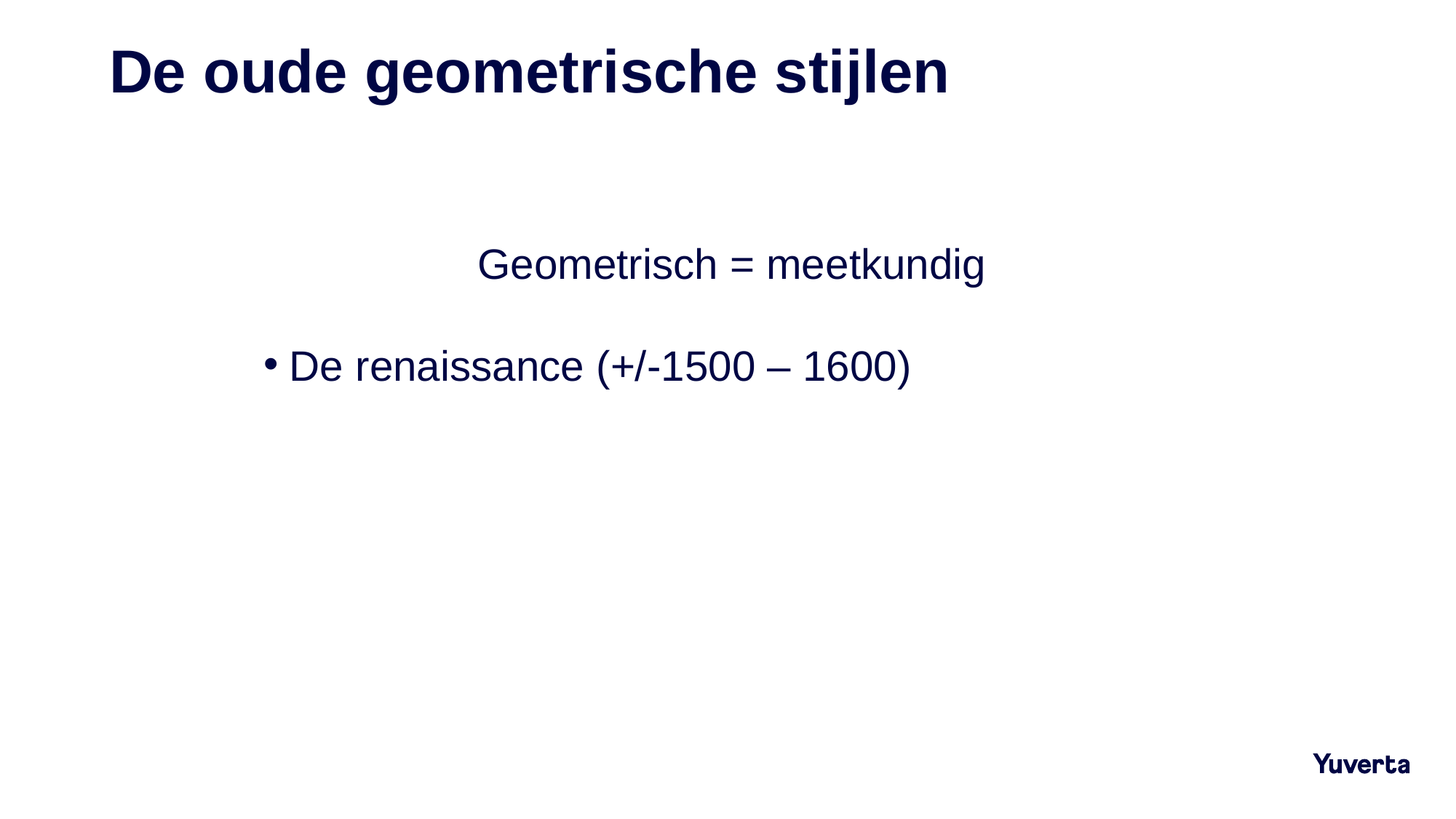

# De oude geometrische stijlen
Geometrisch = meetkundig

De renaissance (+/-1500 – 1600)